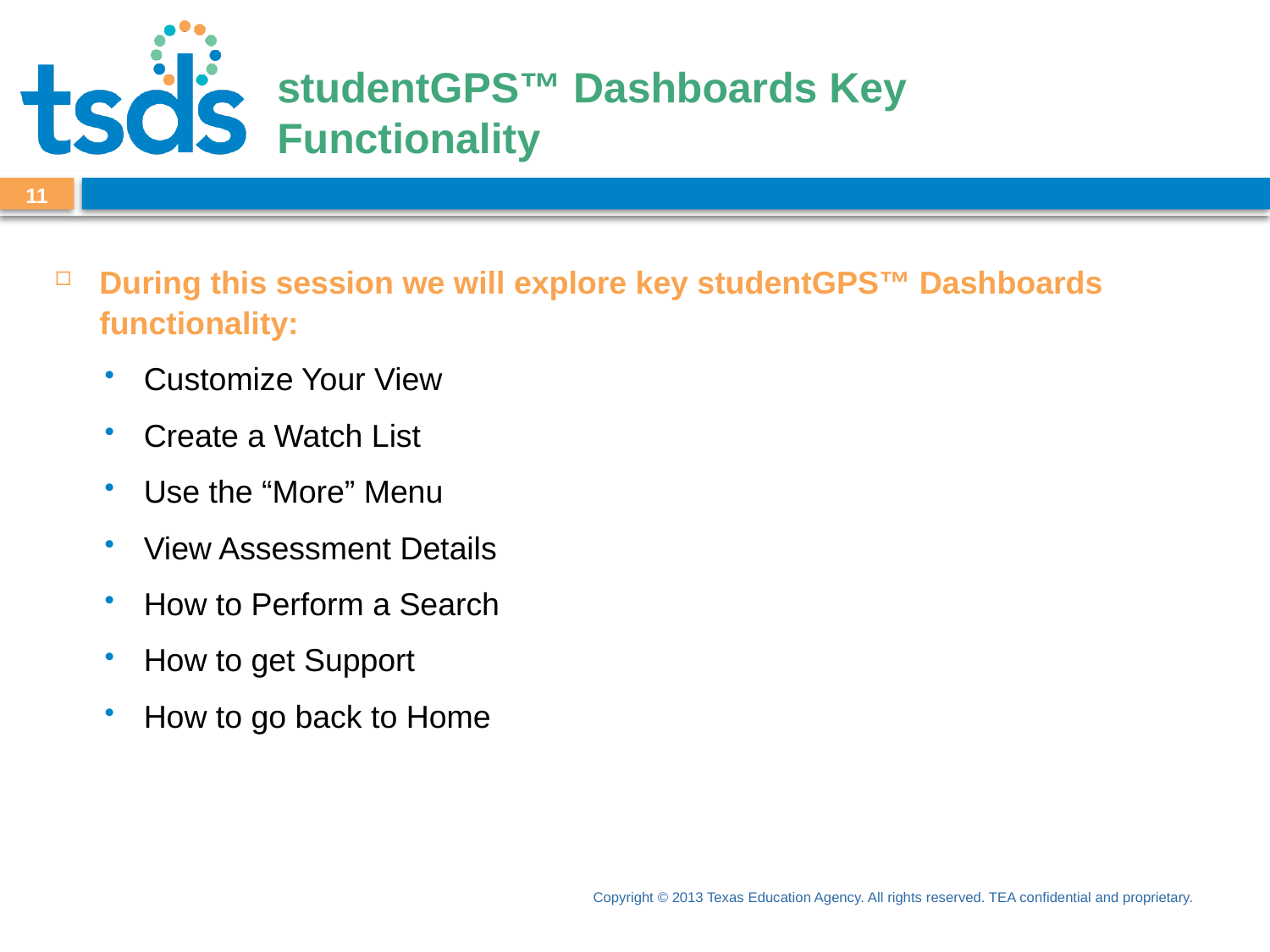

# studentGPS™ Dashboards Key Functionality
11
During this session we will explore key studentGPS™ Dashboards functionality:
Customize Your View
Create a Watch List
Use the “More” Menu
View Assessment Details
How to Perform a Search
How to get Support
How to go back to Home